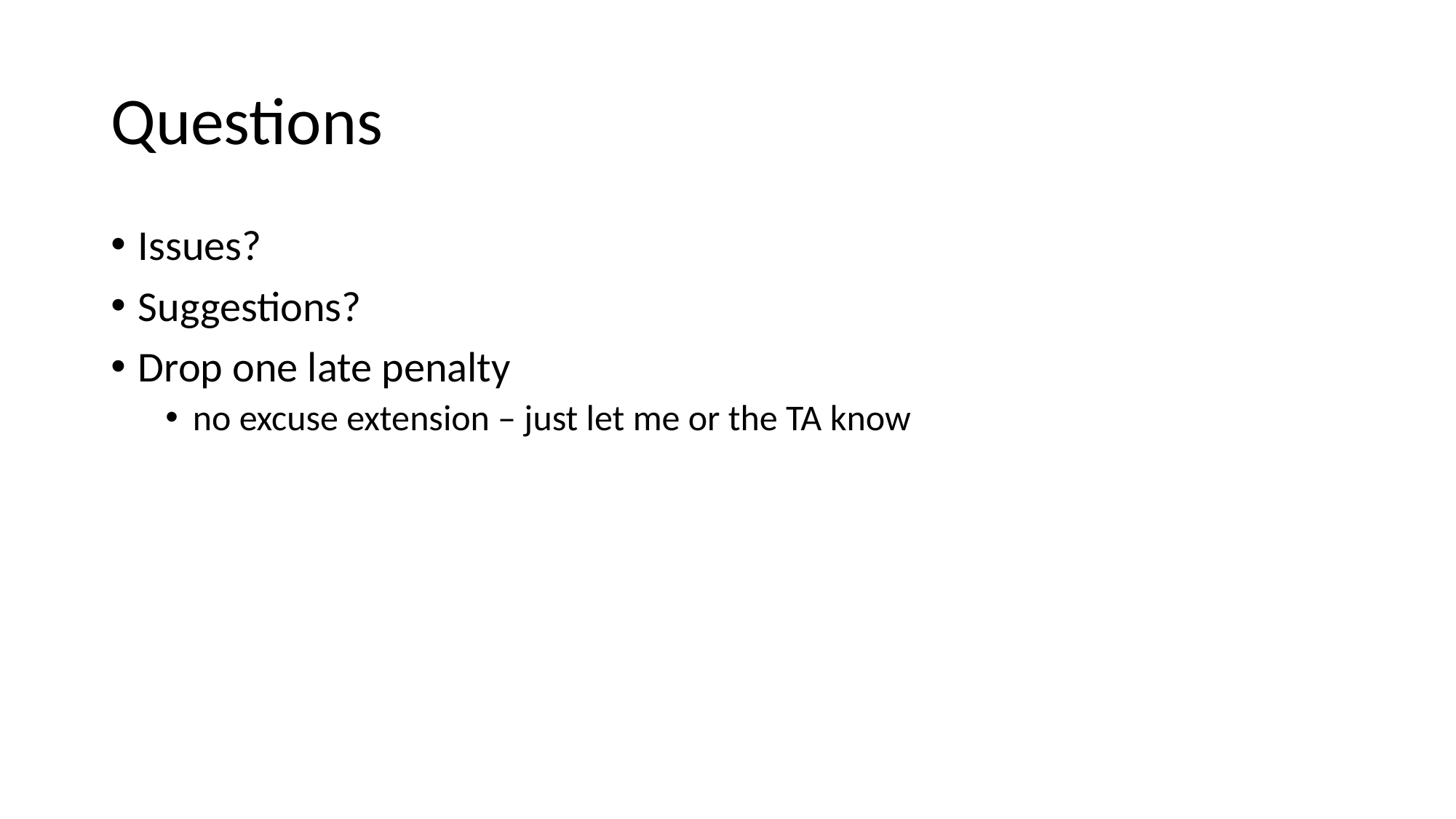

# Questions
Issues?
Suggestions?
Drop one late penalty
no excuse extension – just let me or the TA know